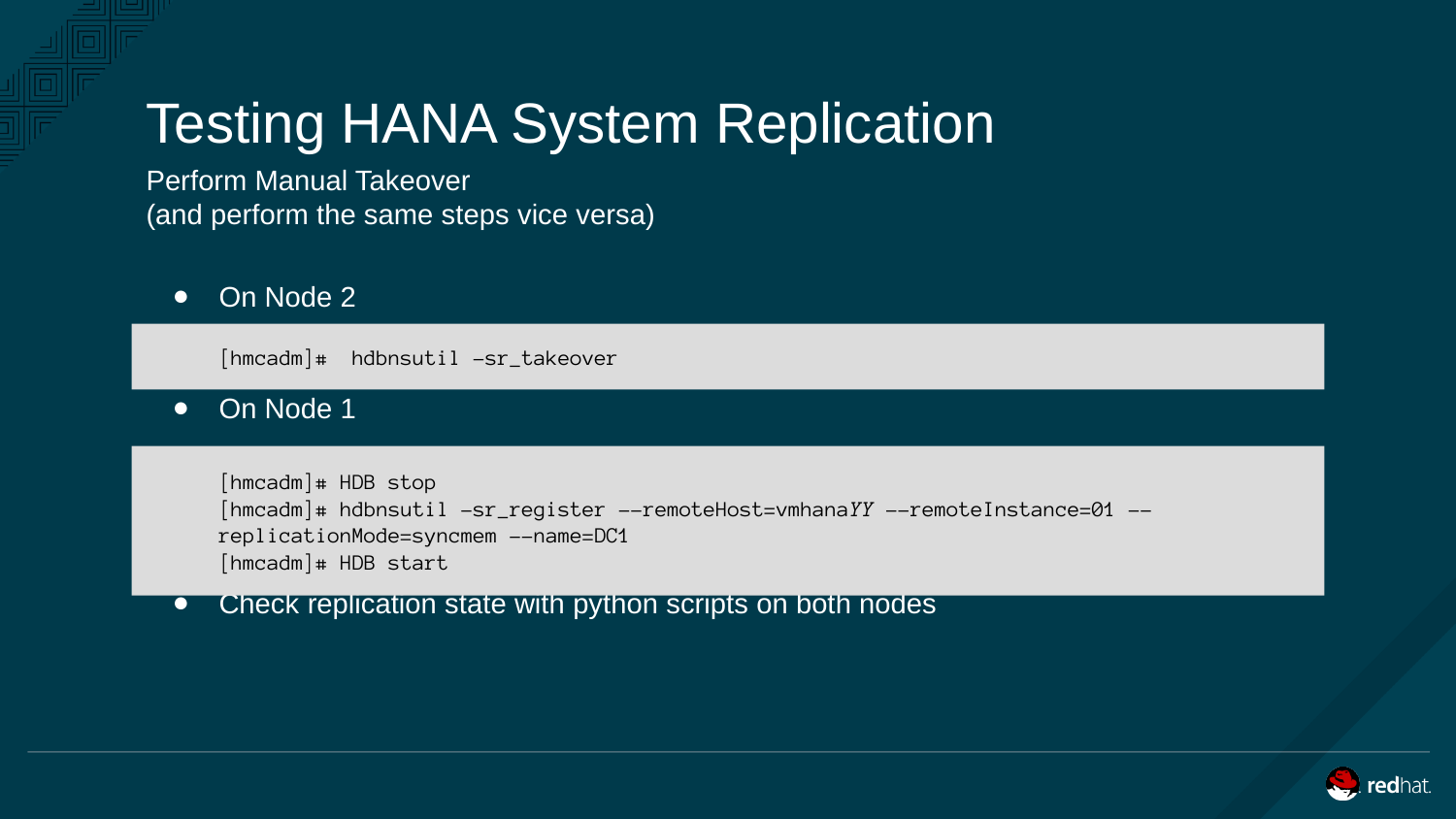

# Testing HANA System Replication
Perform Manual Takeover
(and perform the same steps vice versa)
On Node 2
On Node 1
Check replication state with python scripts on both nodes
[hmcadm]#  hdbnsutil -sr_takeover
[hmcadm]# HDB stop
[hmcadm]# hdbnsutil -sr_register --remoteHost=vmhanaYY --remoteInstance=01 --replicationMode=syncmem --name=DC1
[hmcadm]# HDB start